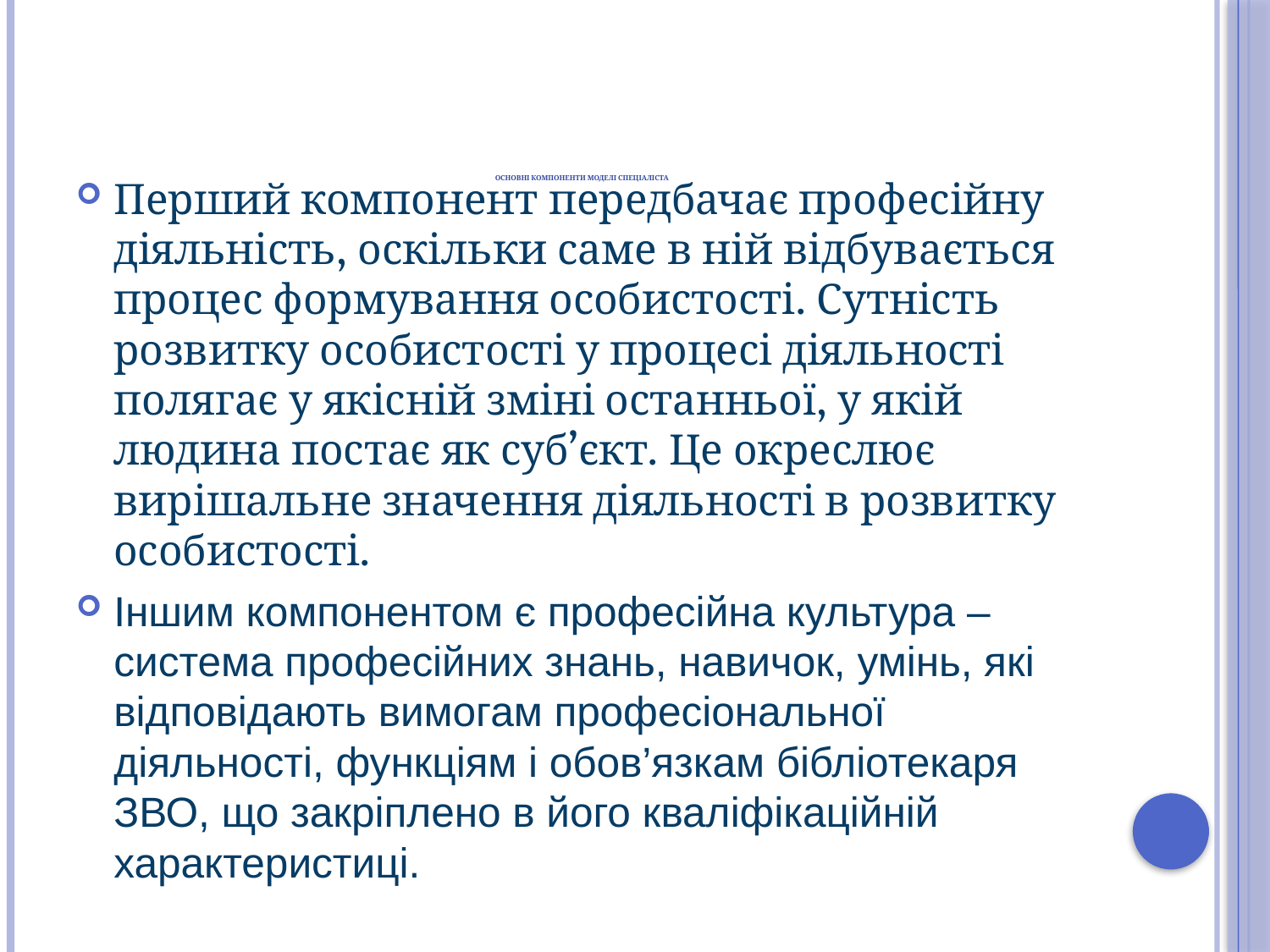

# Основні компоненти моделі спеціаліста
Перший компонент передбачає професійну діяльність, оскільки саме в ній відбувається процес формування особистості. Сутність розвитку особистості у процесі діяльності полягає у якісній зміні останньої, у якій людина постає як суб’єкт. Це окреслює вирішальне значення діяльності в розвитку особистості.
Іншим компонентом є професійна культура – система професійних знань, навичок, умінь, які відповідають вимогам професіональної діяльності, функціям і обов’язкам бібліотекаря ЗВО, що закріплено в його кваліфікаційній характеристиці.